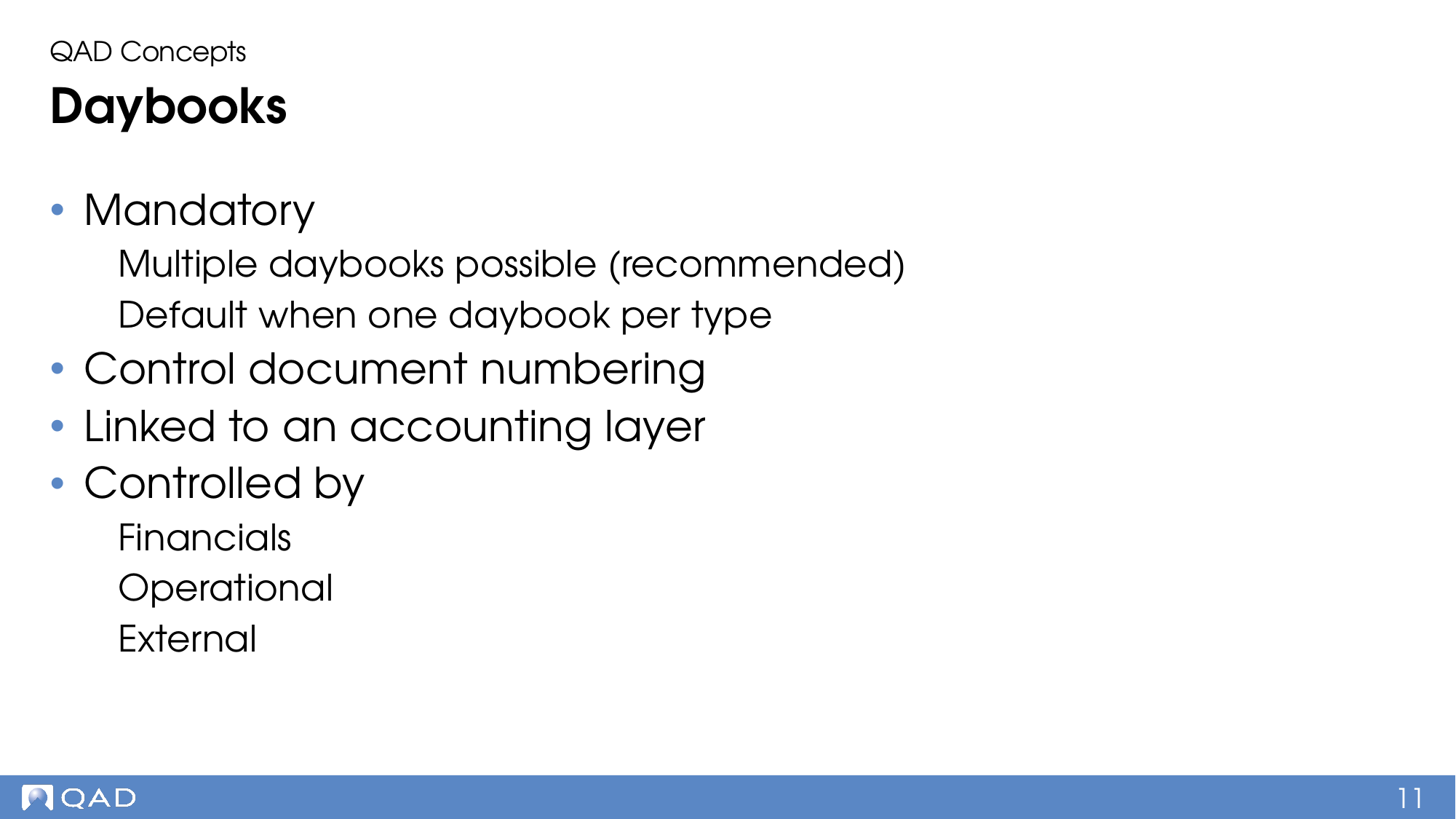

QAD Concepts
# Daybooks
Mandatory
Multiple daybooks possible (recommended)
Default when one daybook per type
Control document numbering
Linked to an accounting layer
Controlled by
Financials
Operational
External
11